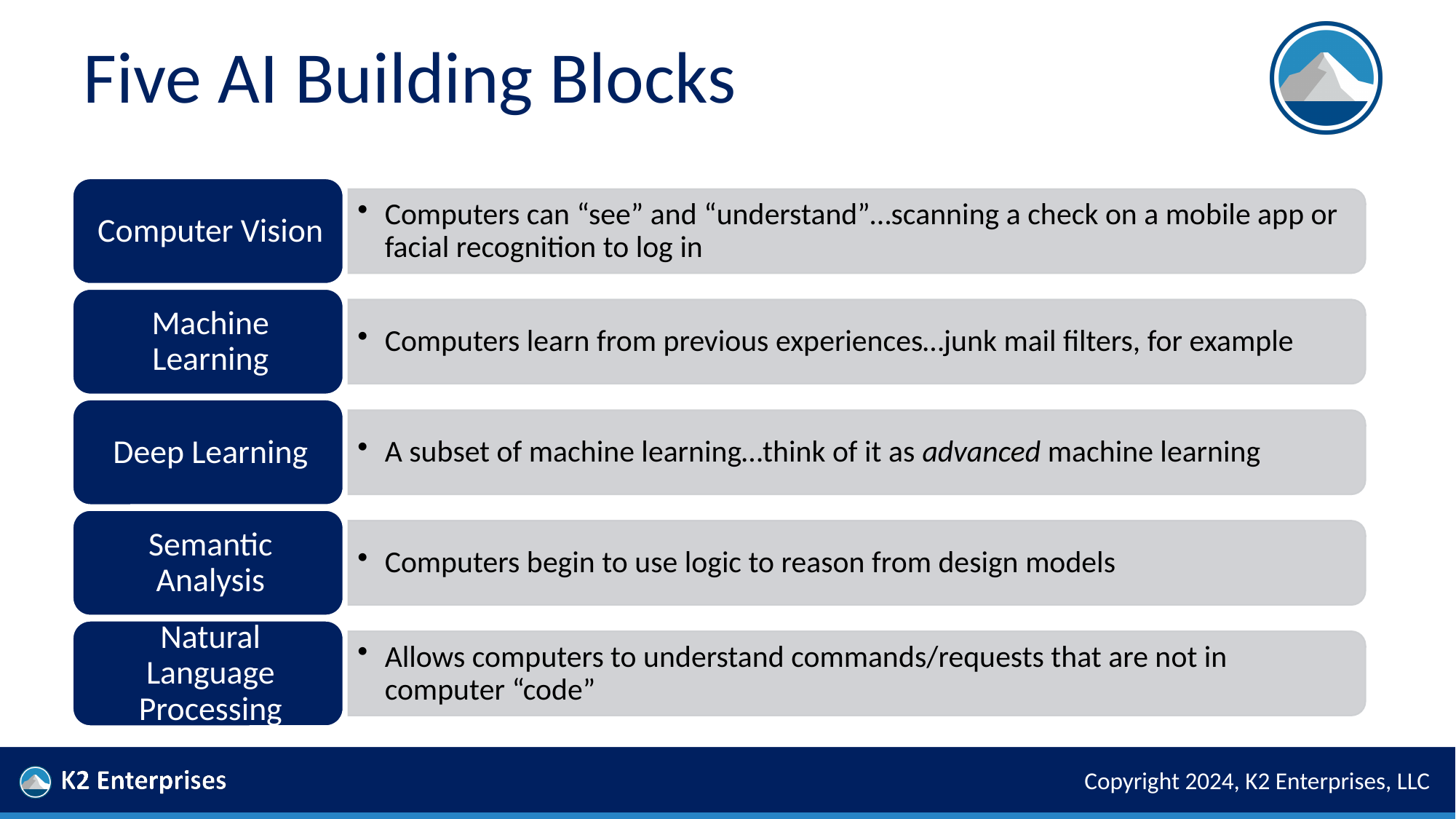

# Five AI Building Blocks
Computers can “see” and “understand”…scanning a check on a mobile app or facial recognition to log in
Computer Vision
Computers learn from previous experiences…junk mail filters, for example
Machine Learning
A subset of machine learning…think of it as advanced machine learning
Deep Learning
Computers begin to use logic to reason from design models
Semantic Analysis
Allows computers to understand commands/requests that are not in computer “code”
Natural Language Processing